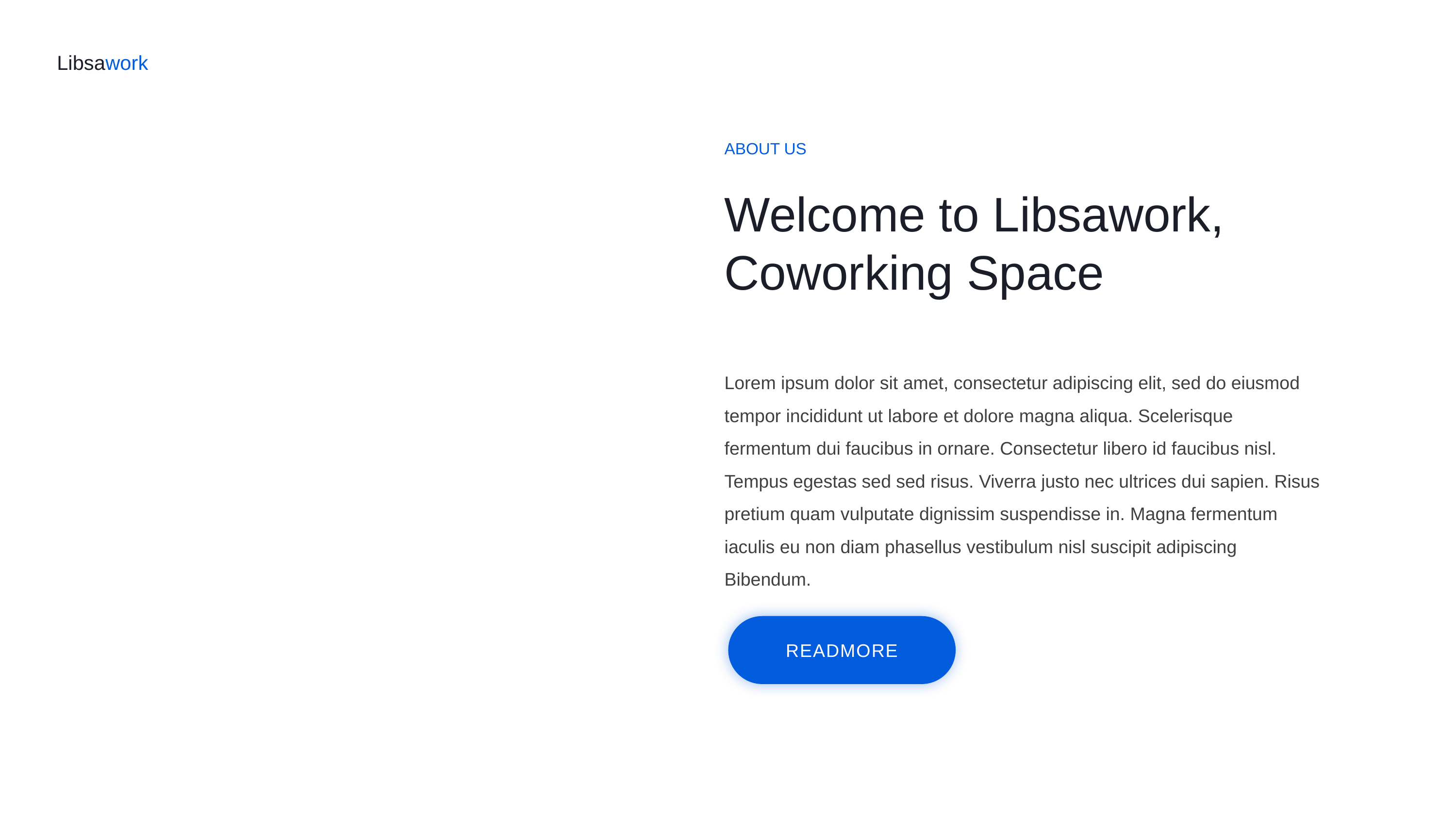

Libsawork
ABOUT US
Welcome to Libsawork, Coworking Space
Lorem ipsum dolor sit amet, consectetur adipiscing elit, sed do eiusmod tempor incididunt ut labore et dolore magna aliqua. Scelerisque fermentum dui faucibus in ornare. Consectetur libero id faucibus nisl. Tempus egestas sed sed risus. Viverra justo nec ultrices dui sapien. Risus pretium quam vulputate dignissim suspendisse in. Magna fermentum iaculis eu non diam phasellus vestibulum nisl suscipit adipiscing Bibendum.

READMORE